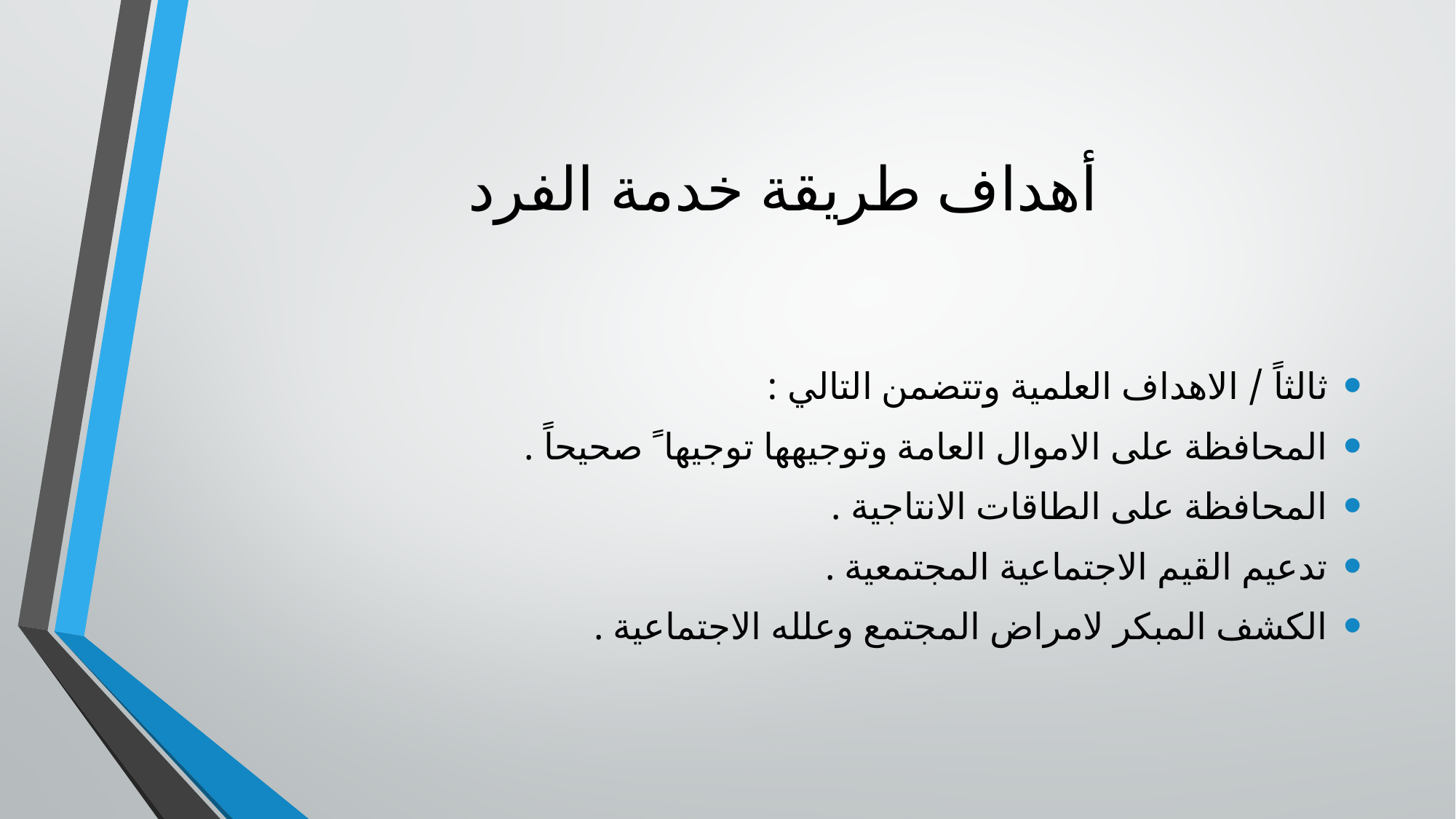

# أهداف طريقة خدمة الفرد
ثالثاً / الاهداف العلمية وتتضمن التالي :
المحافظة على الاموال العامة وتوجيهها توجيها ً صحيحاً .
المحافظة على الطاقات الانتاجية .
تدعيم القيم الاجتماعية المجتمعية .
الكشف المبكر لامراض المجتمع وعلله الاجتماعية .